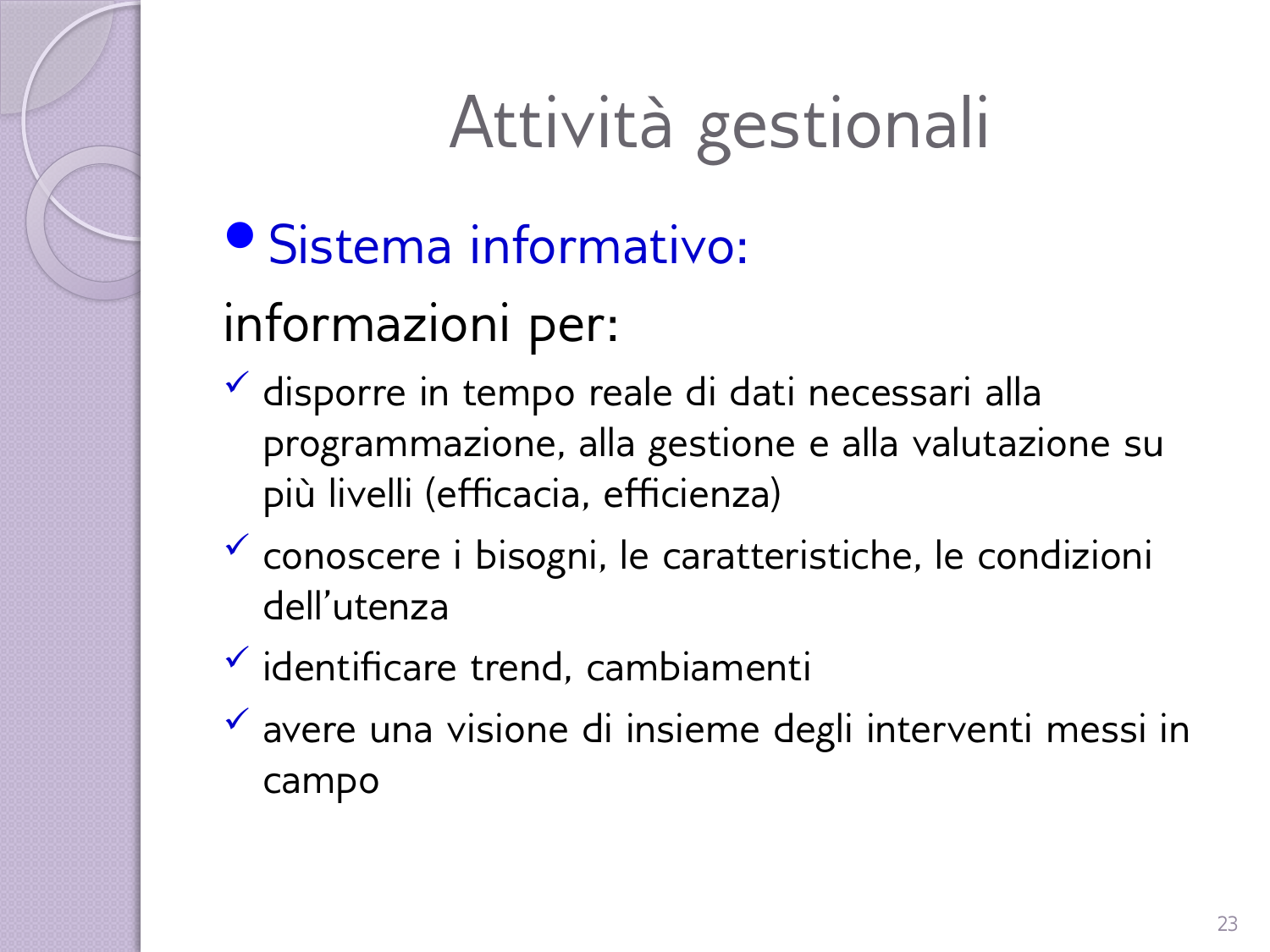

# Attività gestionali
Sistema informativo:
informazioni per:
disporre in tempo reale di dati necessari alla programmazione, alla gestione e alla valutazione su più livelli (efficacia, efficienza)
conoscere i bisogni, le caratteristiche, le condizioni dell’utenza
identificare trend, cambiamenti
avere una visione di insieme degli interventi messi in campo

23